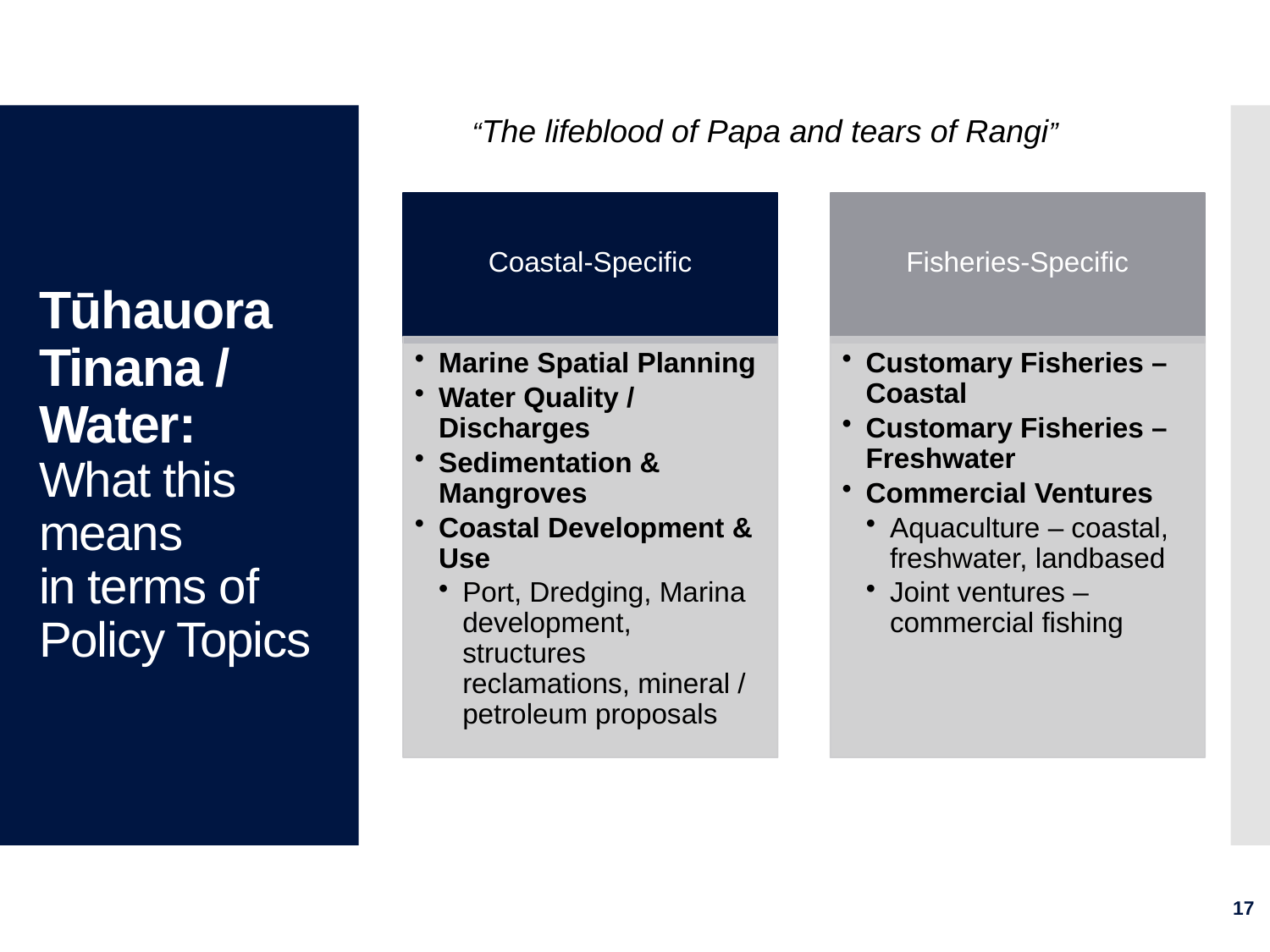

“The lifeblood of Papa and tears of Rangi”
Coastal-Specific
Marine Spatial Planning
Water Quality / Discharges
Sedimentation & Mangroves
Coastal Development & Use
Port, Dredging, Marina development, structures reclamations, mineral / petroleum proposals
Fisheries-Specific
Customary Fisheries – Coastal
Customary Fisheries – Freshwater
Commercial Ventures
Aquaculture – coastal, freshwater, landbased
Joint ventures – commercial fishing

# Tūhauora Tinana / Water: What this means in terms of  Policy Topics
17